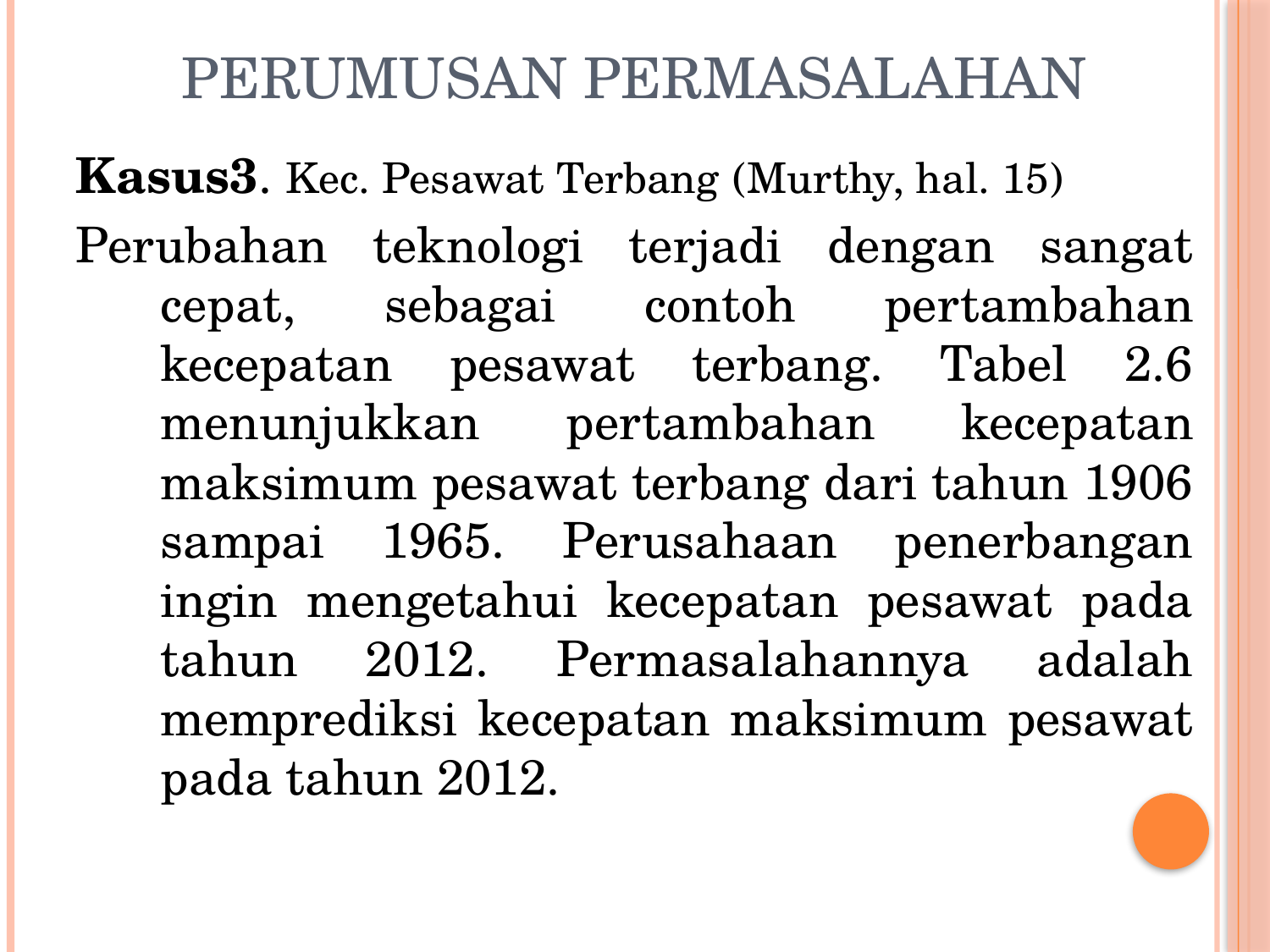

# Perumusan Permasalahan
Kasus3. Kec. Pesawat Terbang (Murthy, hal. 15)
Perubahan teknologi terjadi dengan sangat cepat, sebagai contoh pertambahan kecepatan pesawat terbang. Tabel 2.6 menunjukkan pertambahan kecepatan maksimum pesawat terbang dari tahun 1906 sampai 1965. Perusahaan penerbangan ingin mengetahui kecepatan pesawat pada tahun 2012. Permasalahannya adalah memprediksi kecepatan maksimum pesawat pada tahun 2012.